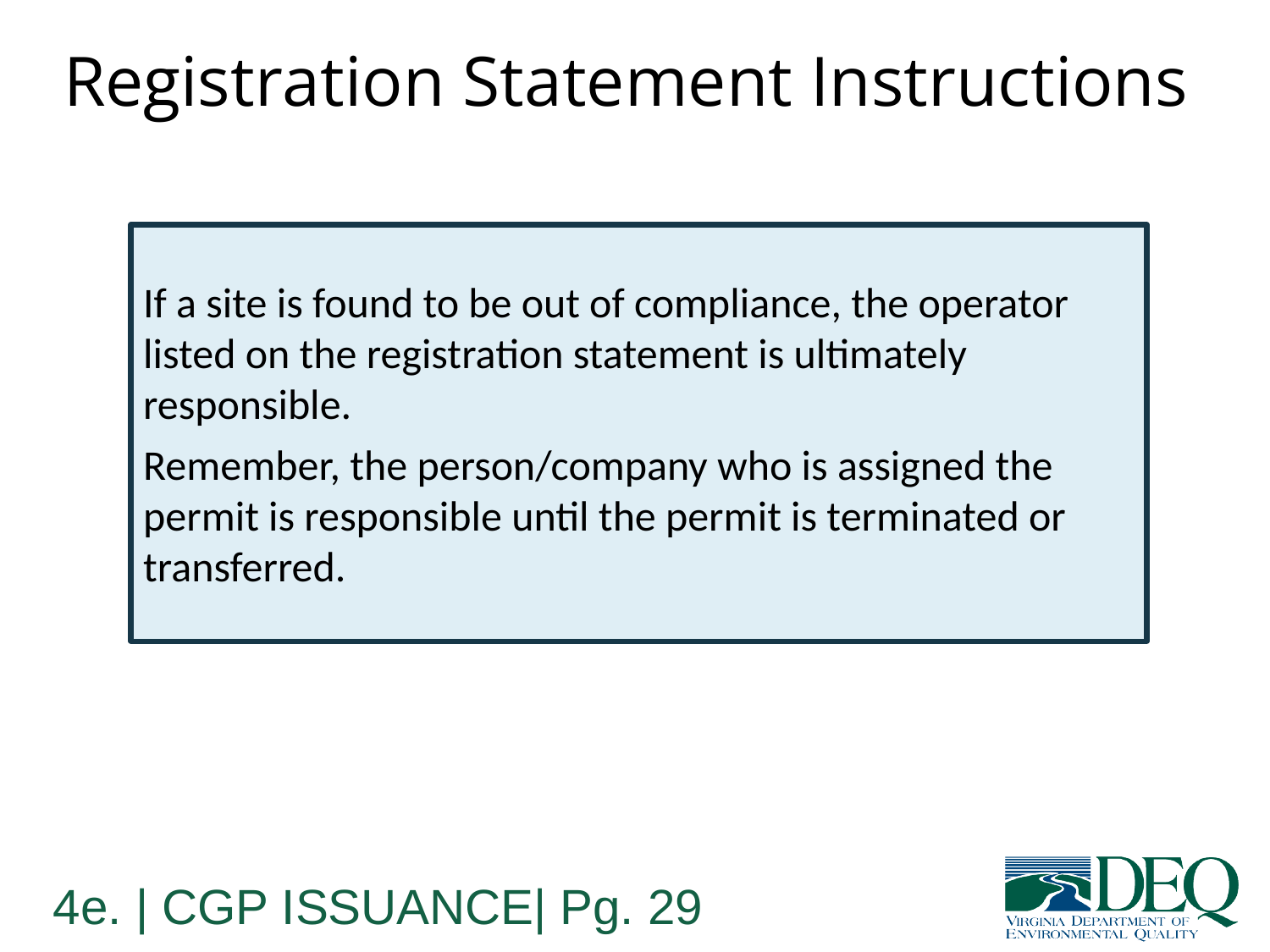

# Registration Statement Instructions
If a site is found to be out of compliance, the operator listed on the registration statement is ultimately responsible.
Remember, the person/company who is assigned the permit is responsible until the permit is terminated or transferred.
4e. | CGP ISSUANCE| Pg. 29